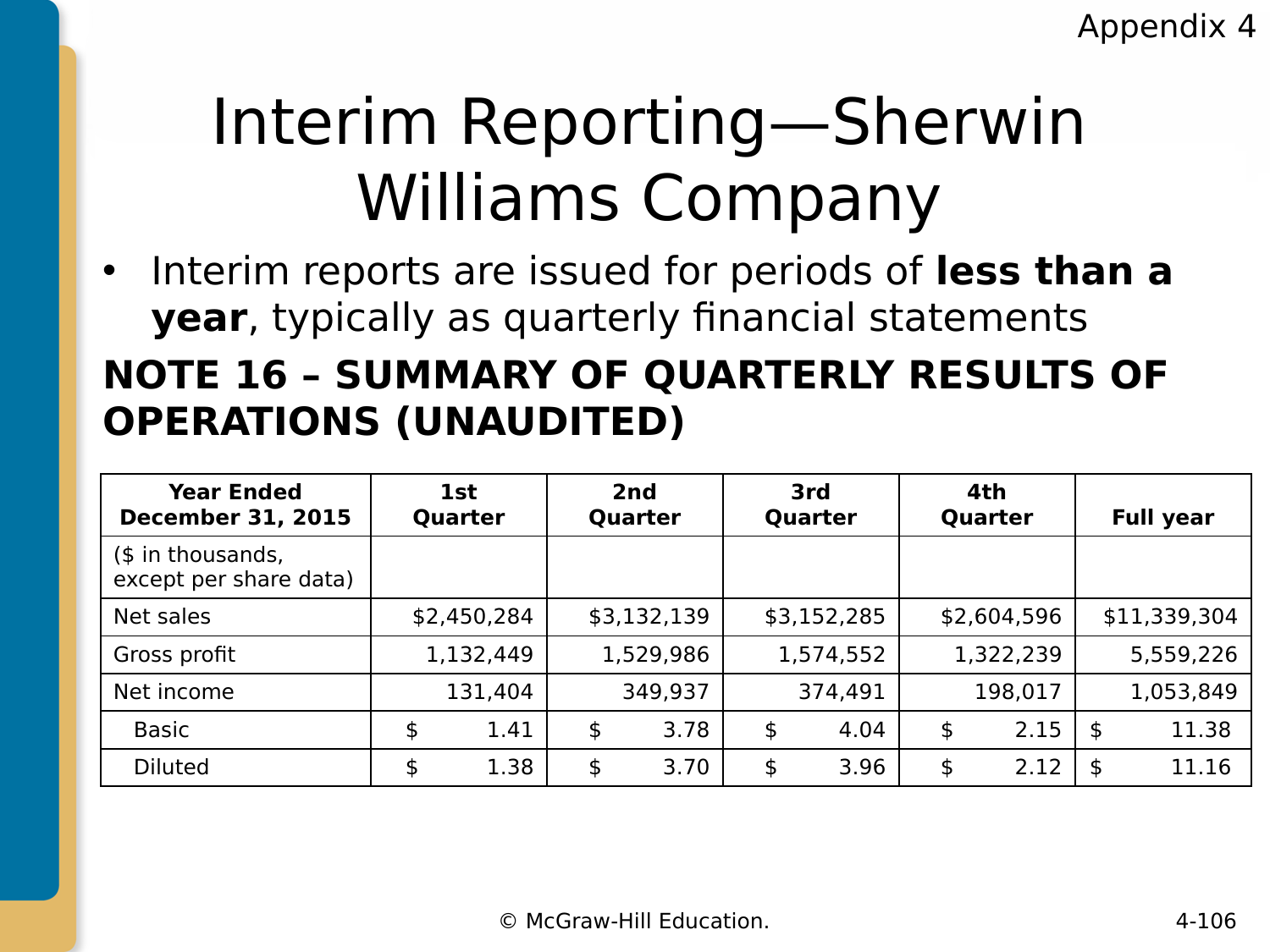

Appendix 4
# Interim Reporting—Sherwin Williams Company
Interim reports are issued for periods of less than a year, typically as quarterly financial statements
NOTE 16 – SUMMARY OF QUARTERLY RESULTS OF OPERATIONS (UNAUDITED)

| Year Ended December 31, 2015 | 1st Quarter | 2nd Quarter | 3rd Quarter | 4th Quarter | Full year |
| --- | --- | --- | --- | --- | --- |
| ($ in thousands, except per share data) |  |  |  |  |  |
| Net sales | $2,450,284 | $3,132,139 | $3,152,285 | $2,604,596 | $11,339,304 |
| Gross profit | 1,132,449 | 1,529,986 | 1,574,552 | 1,322,239 | 5,559,226 |
| Net income | 131,404 | 349,937 | 374,491 | 198,017 | 1,053,849 |
| Basic | $         1.41 | $        3.78 | $        4.04 | $         2.15 | $        11.38 |
| Diluted | $        1.38 | $        3.70 | $        3.96 | $         2.12 | $         11.16 |